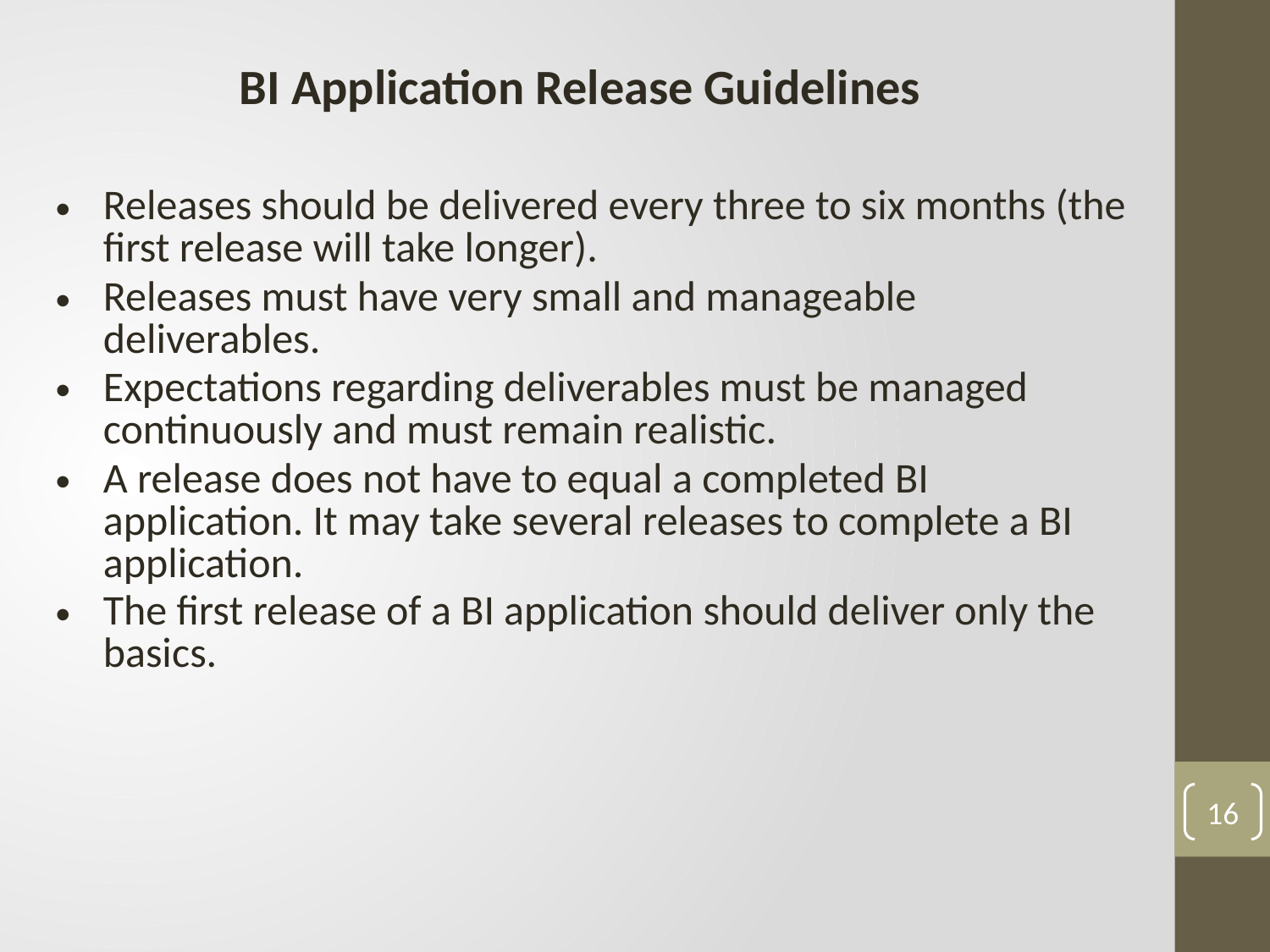

BI Application Release Guidelines
|  |
| --- |
|  |
| Releases should be delivered every three to six months (the first release will take longer). |
| Releases must have very small and manageable deliverables. |
| Expectations regarding deliverables must be managed continuously and must remain realistic. |
| A release does not have to equal a completed BI application. It may take several releases to complete a BI application. |
| The first release of a BI application should deliver only the basics. |
|  |
|  |
|  |
|  |
|  |
|  |
|  |
|  |
|  |
|  |
16